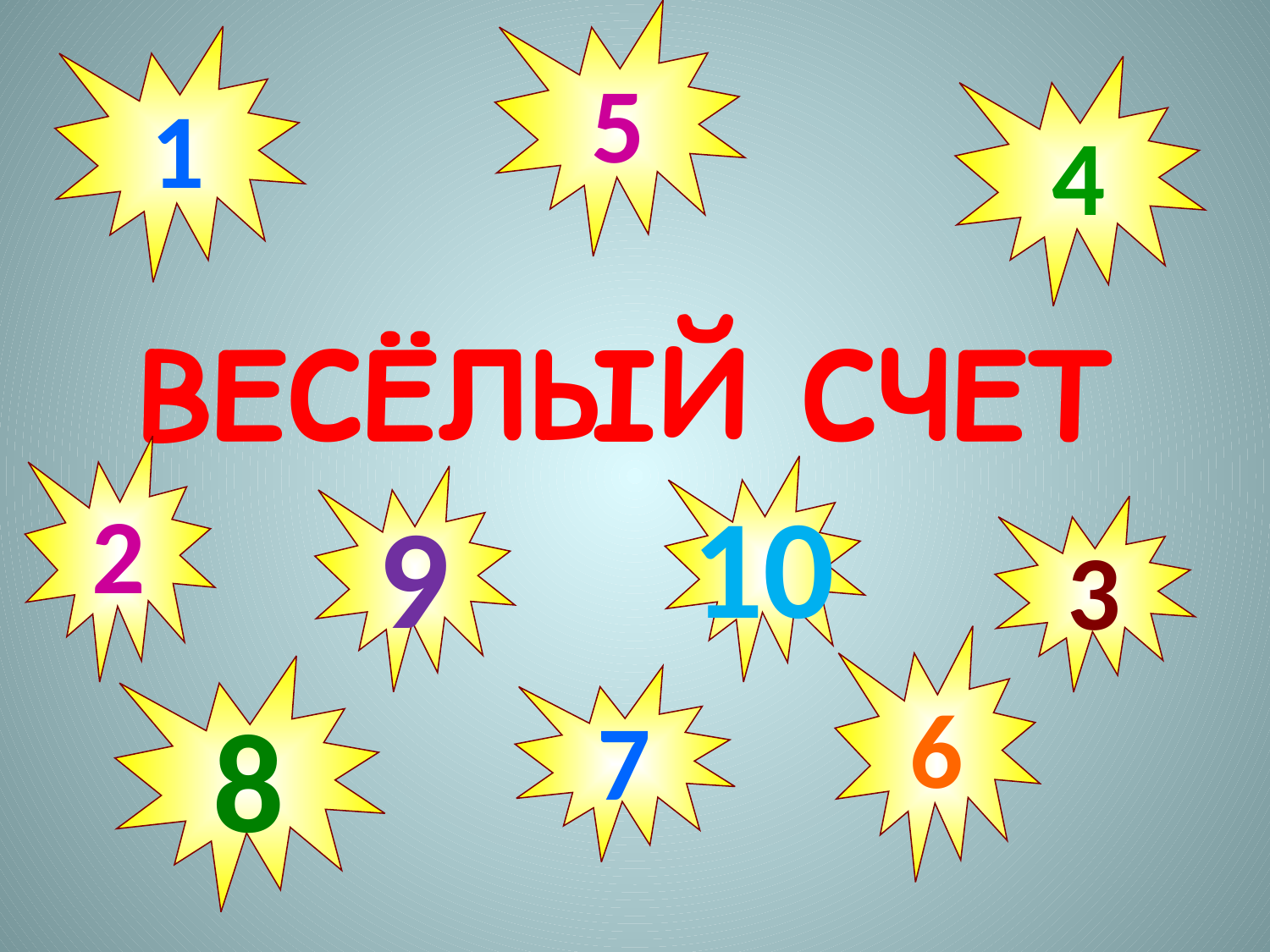

5
1
4
# ВЕСЁЛЫЙ СЧЕТ
2
10
9
3

6
8
7